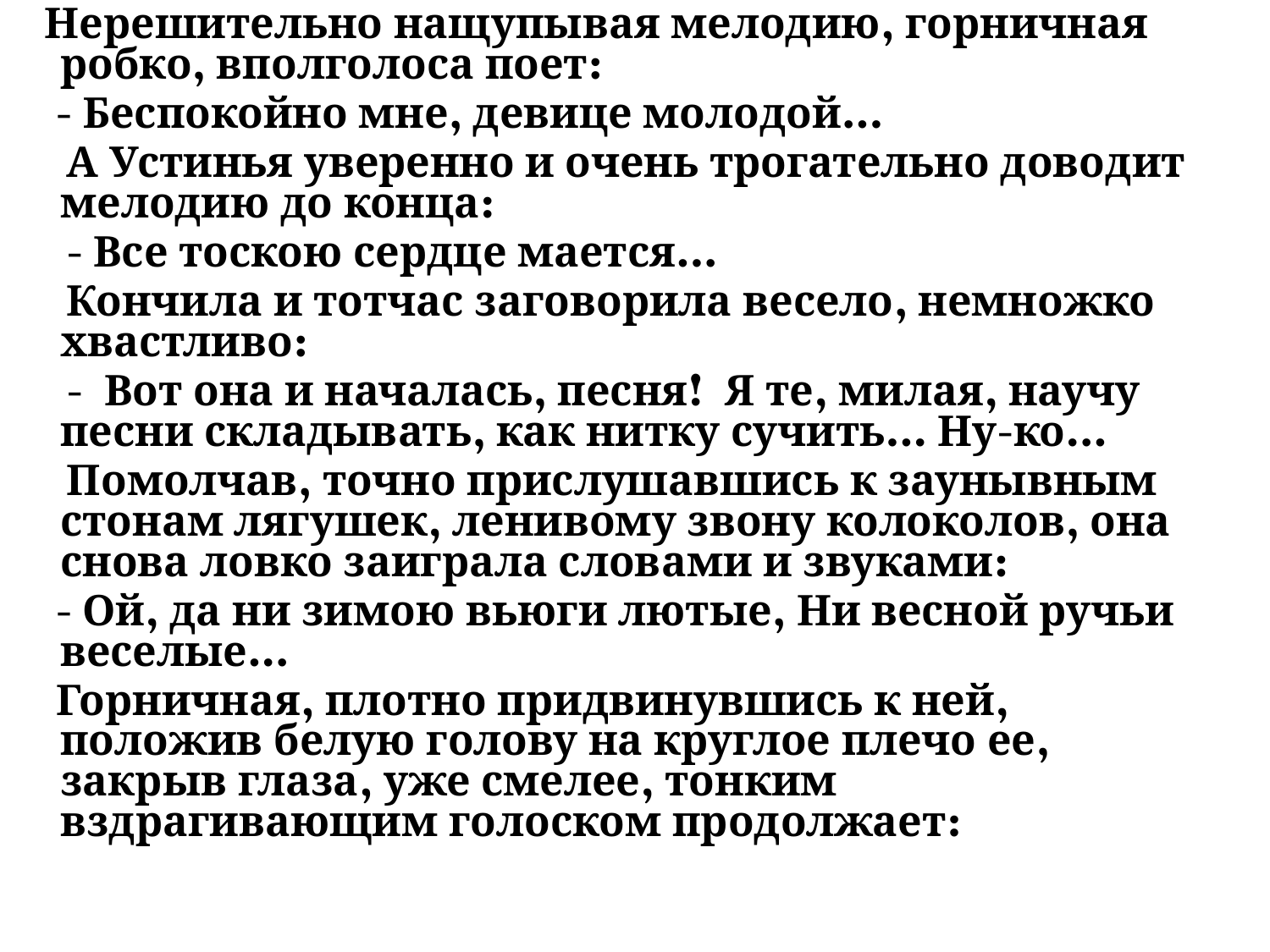

Нерешительно нащупывая мелодию, горничная робко, вполголоса поет:
    - Беспокойно мне, девице молодой...
     А Устинья уверенно и очень трогательно доводит мелодию до конца:
     - Все тоскою сердце мается...
     Кончила и тотчас заговорила весело, немножко хвастливо:
     -  Вот она и началась, песня!  Я те, милая, научу песни складывать, как нитку сучить... Ну-ко...
     Помолчав, точно прислушавшись к заунывным стонам лягушек, ленивому звону колоколов, она снова ловко заиграла словами и звуками:
    - Ой, да ни зимою вьюги лютые, Ни весной ручьи веселые...
    Горничная, плотно придвинувшись к ней, положив белую голову на круглое плечо ее, закрыв глаза, уже смелее, тонким вздрагивающим голоском продолжает: